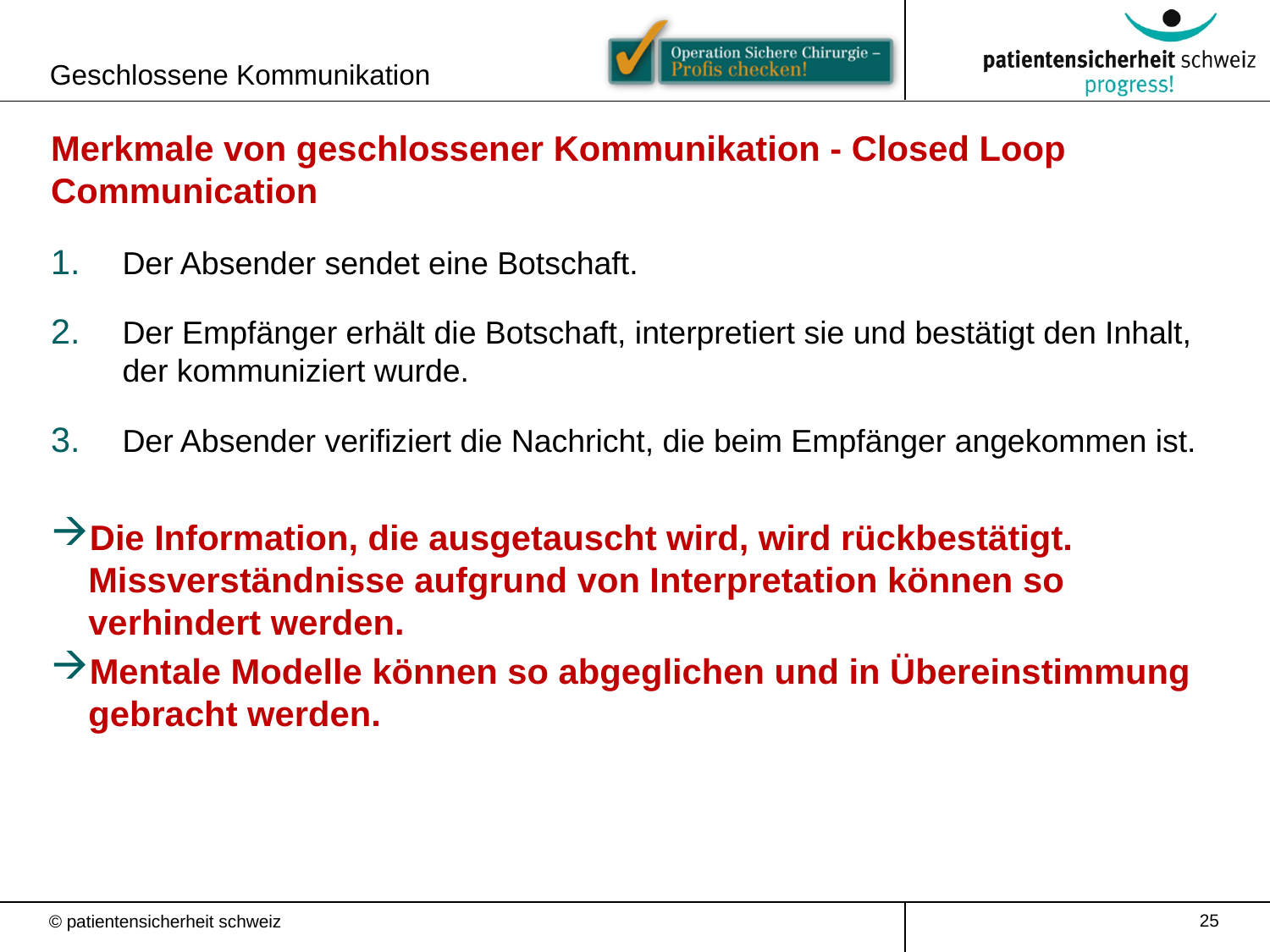

Geschlossene Kommunikation
Merkmale von geschlossener Kommunikation - Closed Loop Communication
Der Absender sendet eine Botschaft.
Der Empfänger erhält die Botschaft, interpretiert sie und bestätigt den Inhalt, der kommuniziert wurde.
Der Absender verifiziert die Nachricht, die beim Empfänger angekommen ist.

Die Information, die ausgetauscht wird, wird rückbestätigt. Missverständnisse aufgrund von Interpretation können so verhindert werden.
Mentale Modelle können so abgeglichen und in Übereinstimmung gebracht werden.

25
© patientensicherheit schweiz